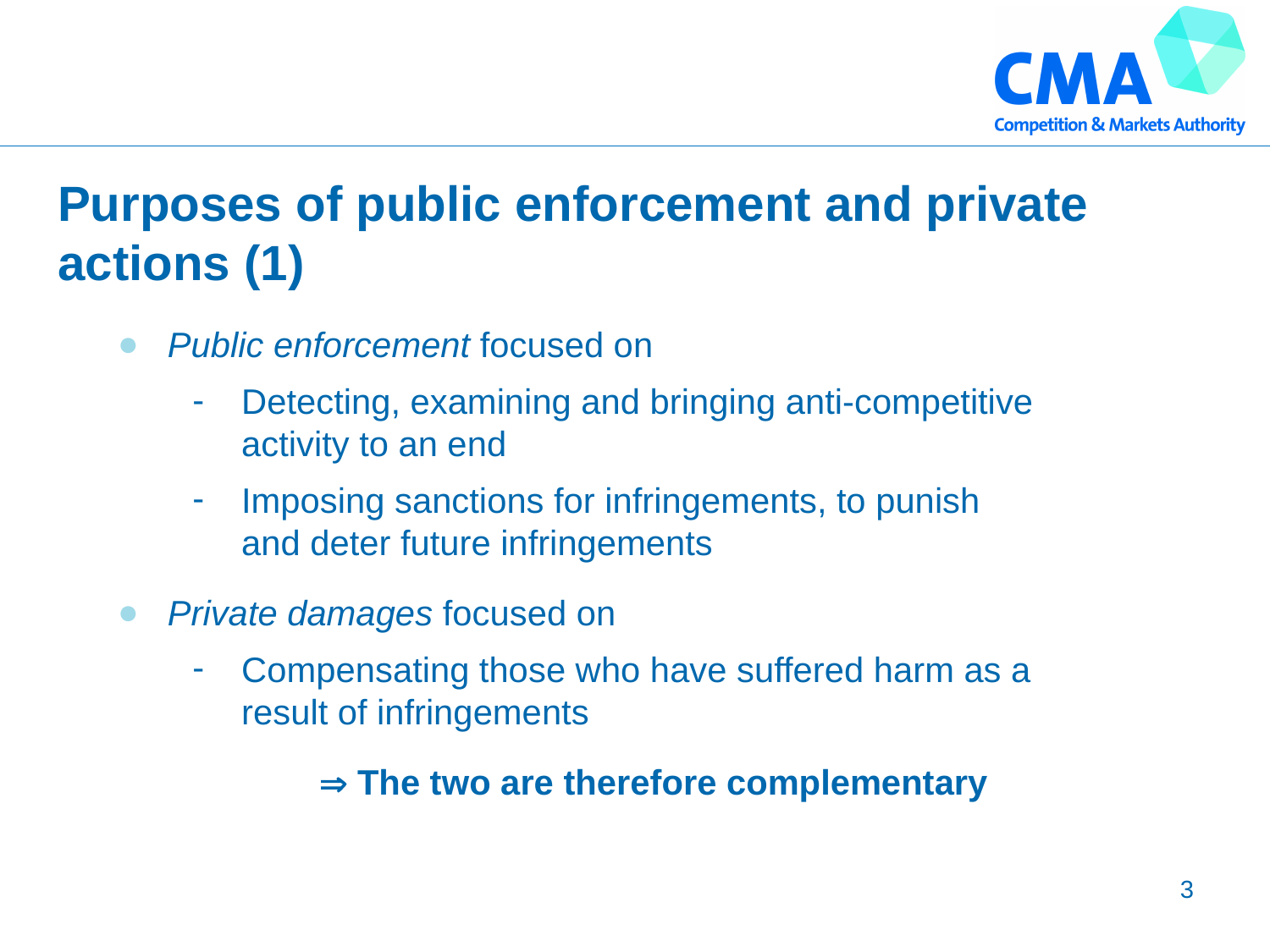

# Purposes of public enforcement and private actions (1)
Public enforcement focused on
Detecting, examining and bringing anti-competitive activity to an end
Imposing sanctions for infringements, to punish and deter future infringements
Private damages focused on
Compensating those who have suffered harm as a result of infringements
	⇒ The two are therefore complementary

3